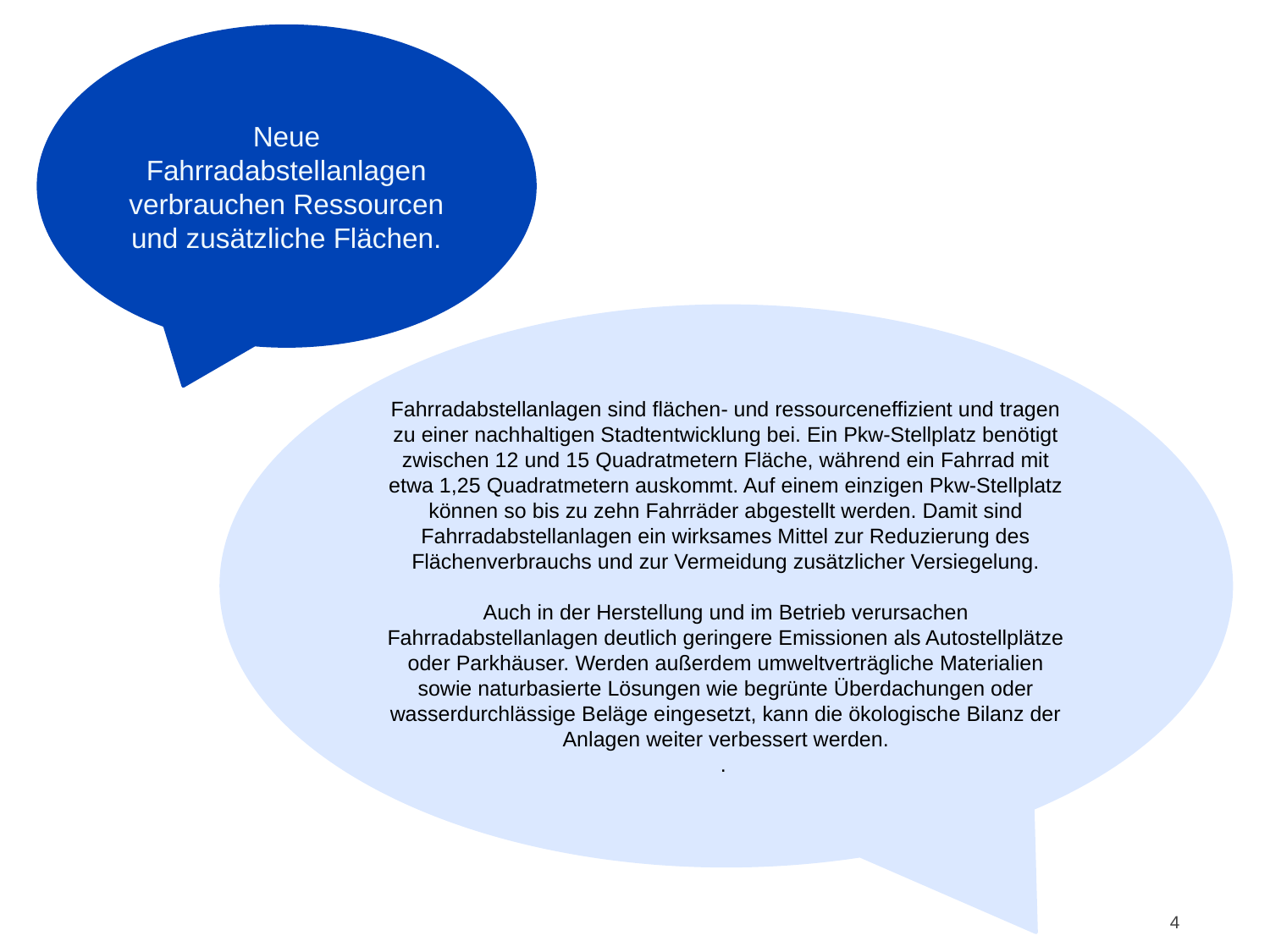

Neue Fahrradabstellanlagen verbrauchen Ressourcen und zusätzliche Flächen.
# Argumente 4
Fahrradabstellanlagen sind flächen- und ressourceneffizient und tragen zu einer nachhaltigen Stadtentwicklung bei. Ein Pkw-Stellplatz benötigt zwischen 12 und 15 Quadratmetern Fläche, während ein Fahrrad mit etwa 1,25 Quadratmetern auskommt. Auf einem einzigen Pkw-Stellplatz können so bis zu zehn Fahrräder abgestellt werden. Damit sind Fahrradabstellanlagen ein wirksames Mittel zur Reduzierung des Flächenverbrauchs und zur Vermeidung zusätzlicher Versiegelung.

Auch in der Herstellung und im Betrieb verursachen Fahrradabstellanlagen deutlich geringere Emissionen als Autostellplätze oder Parkhäuser. Werden außerdem umweltverträgliche Materialien sowie naturbasierte Lösungen wie begrünte Überdachungen oder wasserdurchlässige Beläge eingesetzt, kann die ökologische Bilanz der Anlagen weiter verbessert werden.
.